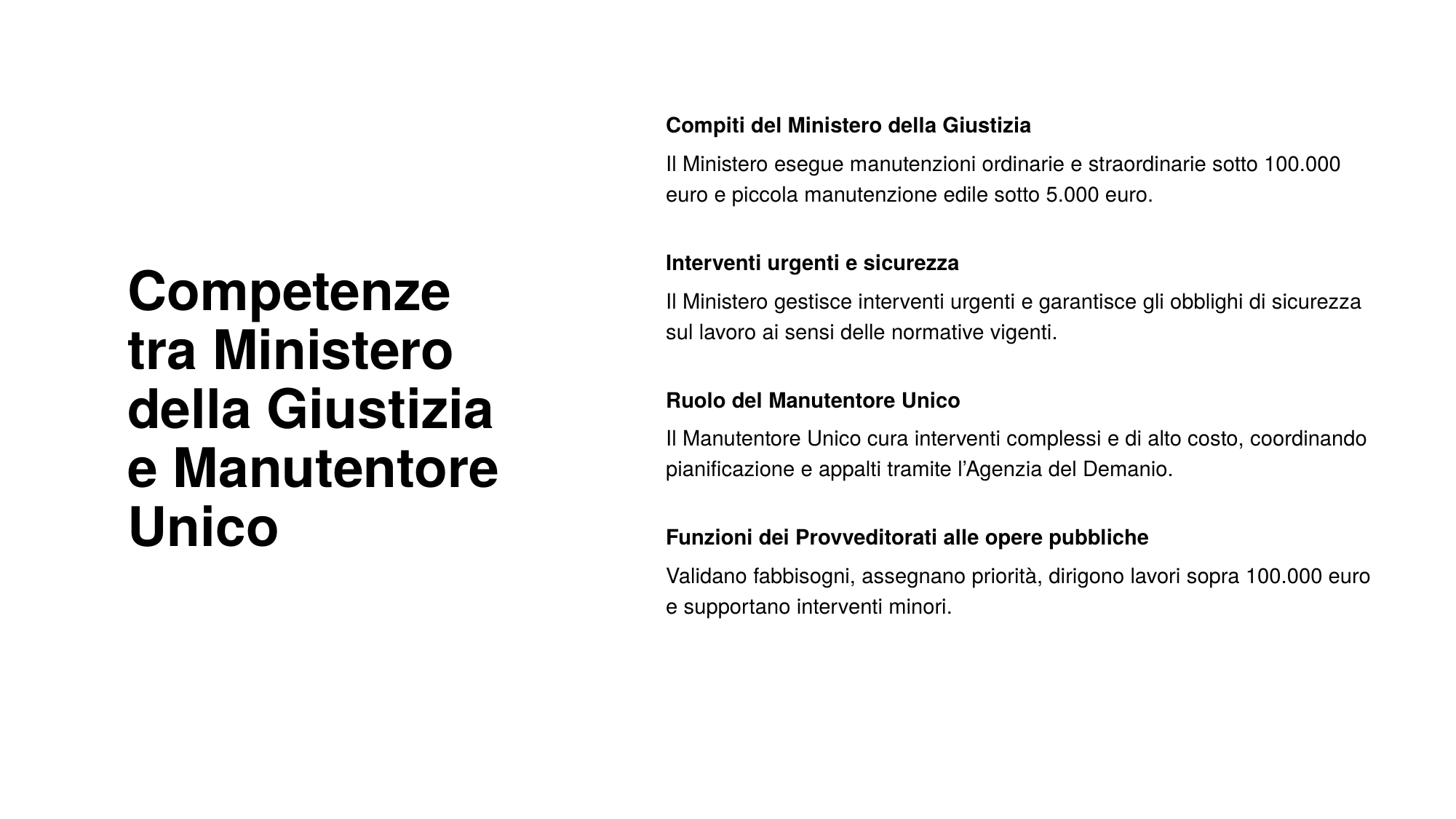

# Competenze tra Ministero della Giustizia e Manutentore Unico
Compiti del Ministero della Giustizia
Il Ministero esegue manutenzioni ordinarie e straordinarie sotto 100.000 euro e piccola manutenzione edile sotto 5.000 euro.
Interventi urgenti e sicurezza
Il Ministero gestisce interventi urgenti e garantisce gli obblighi di sicurezza sul lavoro ai sensi delle normative vigenti.
Ruolo del Manutentore Unico
Il Manutentore Unico cura interventi complessi e di alto costo, coordinando pianificazione e appalti tramite l’Agenzia del Demanio.
Funzioni dei Provveditorati alle opere pubbliche
Validano fabbisogni, assegnano priorità, dirigono lavori sopra 100.000 euro e supportano interventi minori.